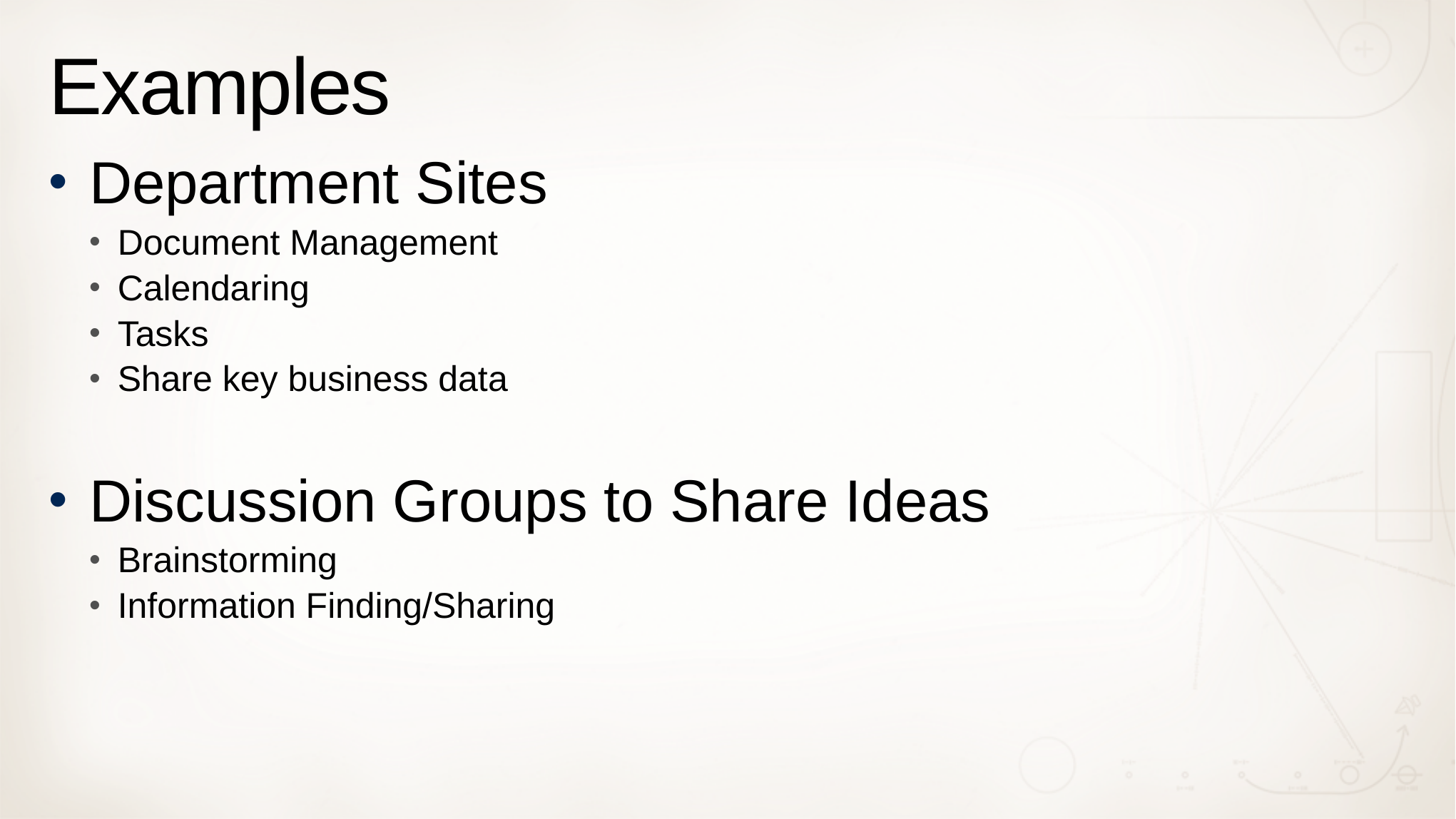

# Examples
Department Sites
Document Management
Calendaring
Tasks
Share key business data

Discussion Groups to Share Ideas
Brainstorming
Information Finding/Sharing